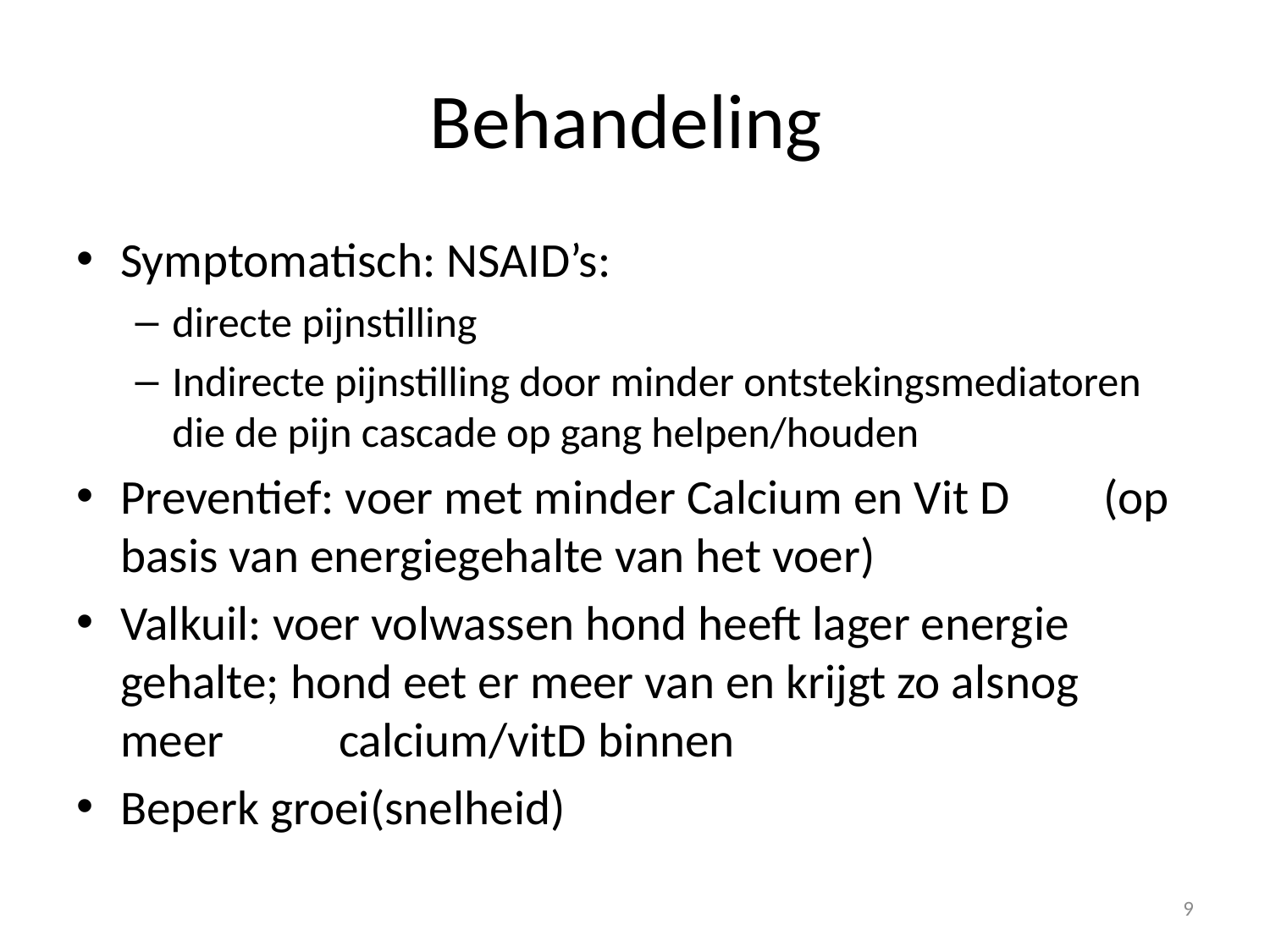

# Behandeling
Symptomatisch: NSAID’s:
directe pijnstilling
Indirecte pijnstilling door minder ontstekingsmediatoren die de pijn cascade op gang helpen/houden
Preventief: voer met minder Calcium en Vit D 	(op basis van energiegehalte van het voer)
Valkuil: voer volwassen hond heeft lager energie gehalte; hond eet er meer van en krijgt zo alsnog meer 	calcium/vitD binnen
Beperk groei(snelheid)
9